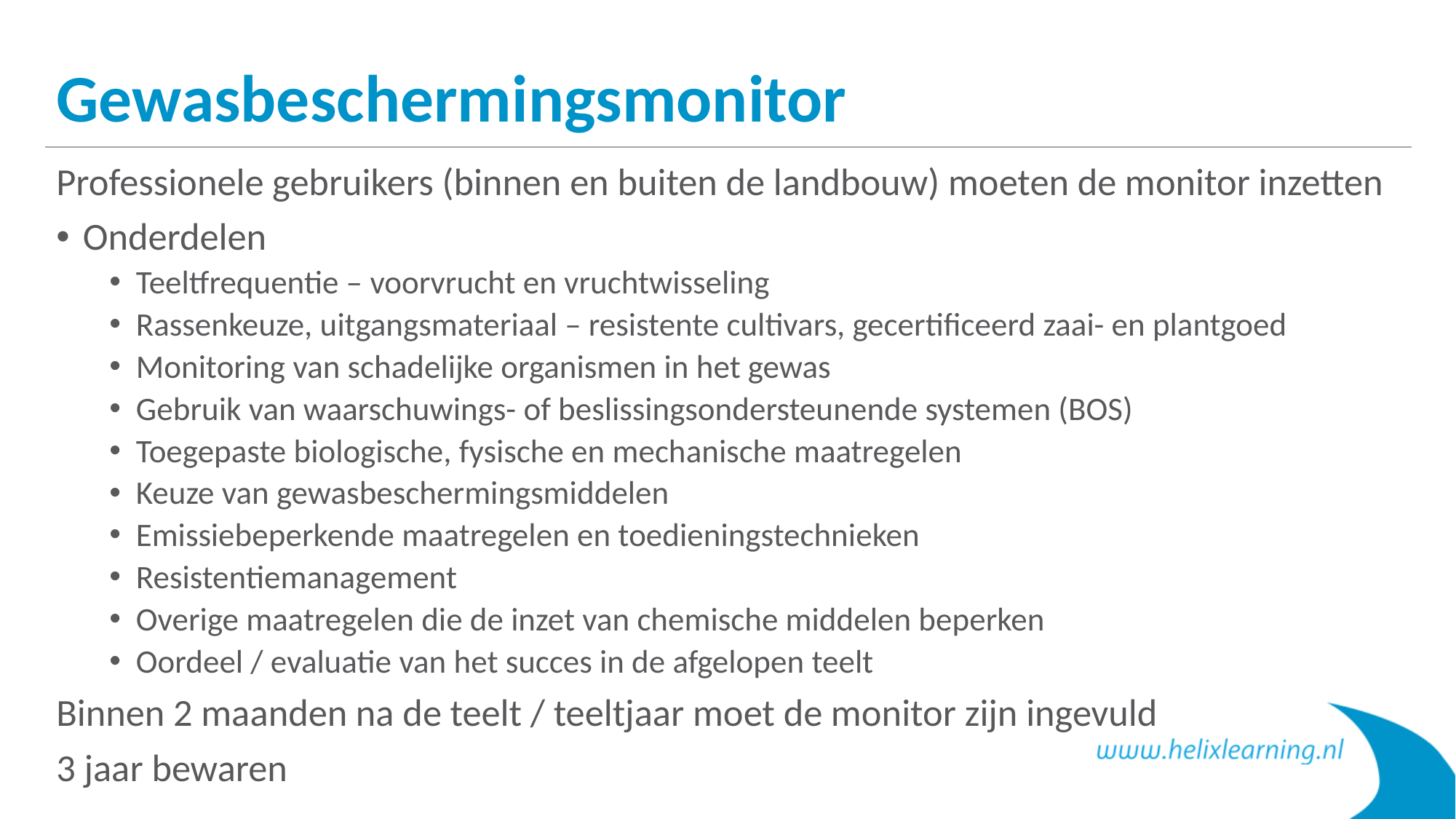

# Gewasbeschermingsmonitor
Professionele gebruikers (binnen en buiten de landbouw) moeten de monitor inzetten
Onderdelen
Teeltfrequentie – voorvrucht en vruchtwisseling
Rassenkeuze, uitgangsmateriaal – resistente cultivars, gecertificeerd zaai- en plantgoed
Monitoring van schadelijke organismen in het gewas
Gebruik van waarschuwings- of beslissingsondersteunende systemen (BOS)
Toegepaste biologische, fysische en mechanische maatregelen
Keuze van gewasbeschermingsmiddelen
Emissiebeperkende maatregelen en toedieningstechnieken
Resistentiemanagement
Overige maatregelen die de inzet van chemische middelen beperken
Oordeel / evaluatie van het succes in de afgelopen teelt
Binnen 2 maanden na de teelt / teeltjaar moet de monitor zijn ingevuld
3 jaar bewaren